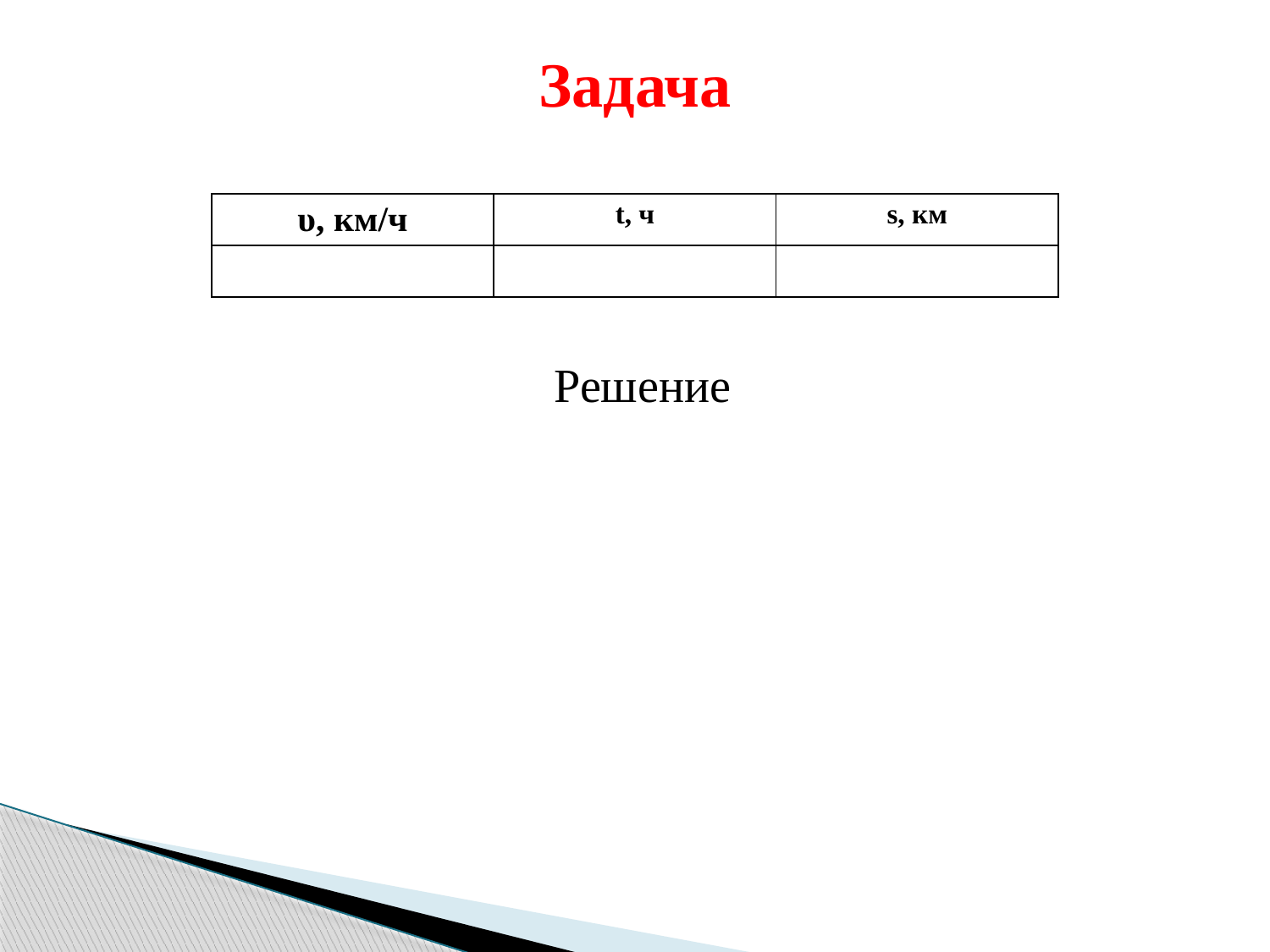

# Задача

Решение
| υ, км/ч | t, ч | s, км |
| --- | --- | --- |
|  |  |  |